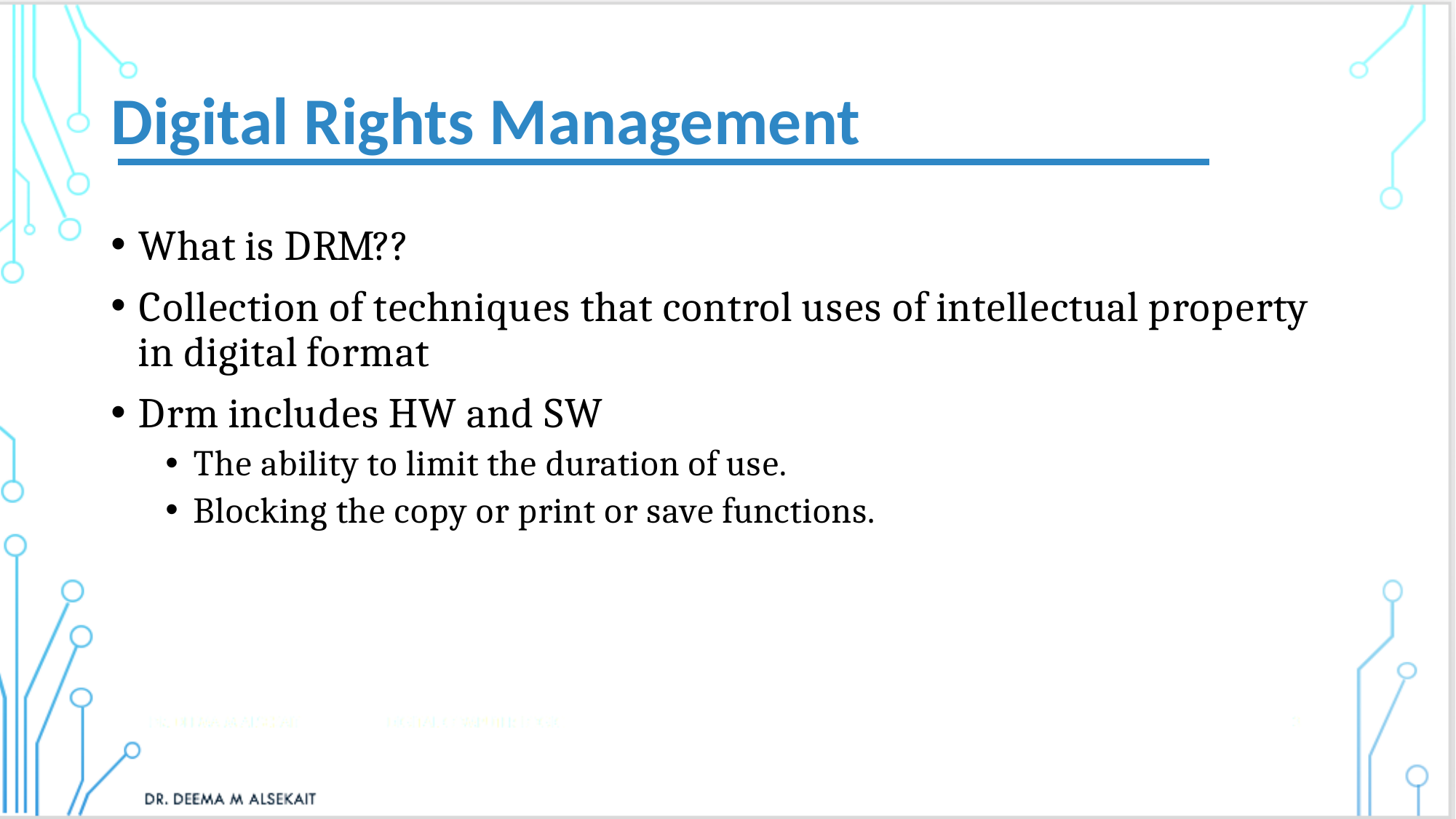

# Digital Rights Management
What is DRM??
Collection of techniques that control uses of intellectual property in digital format
Drm includes HW and SW
The ability to limit the duration of use.
Blocking the copy or print or save functions.